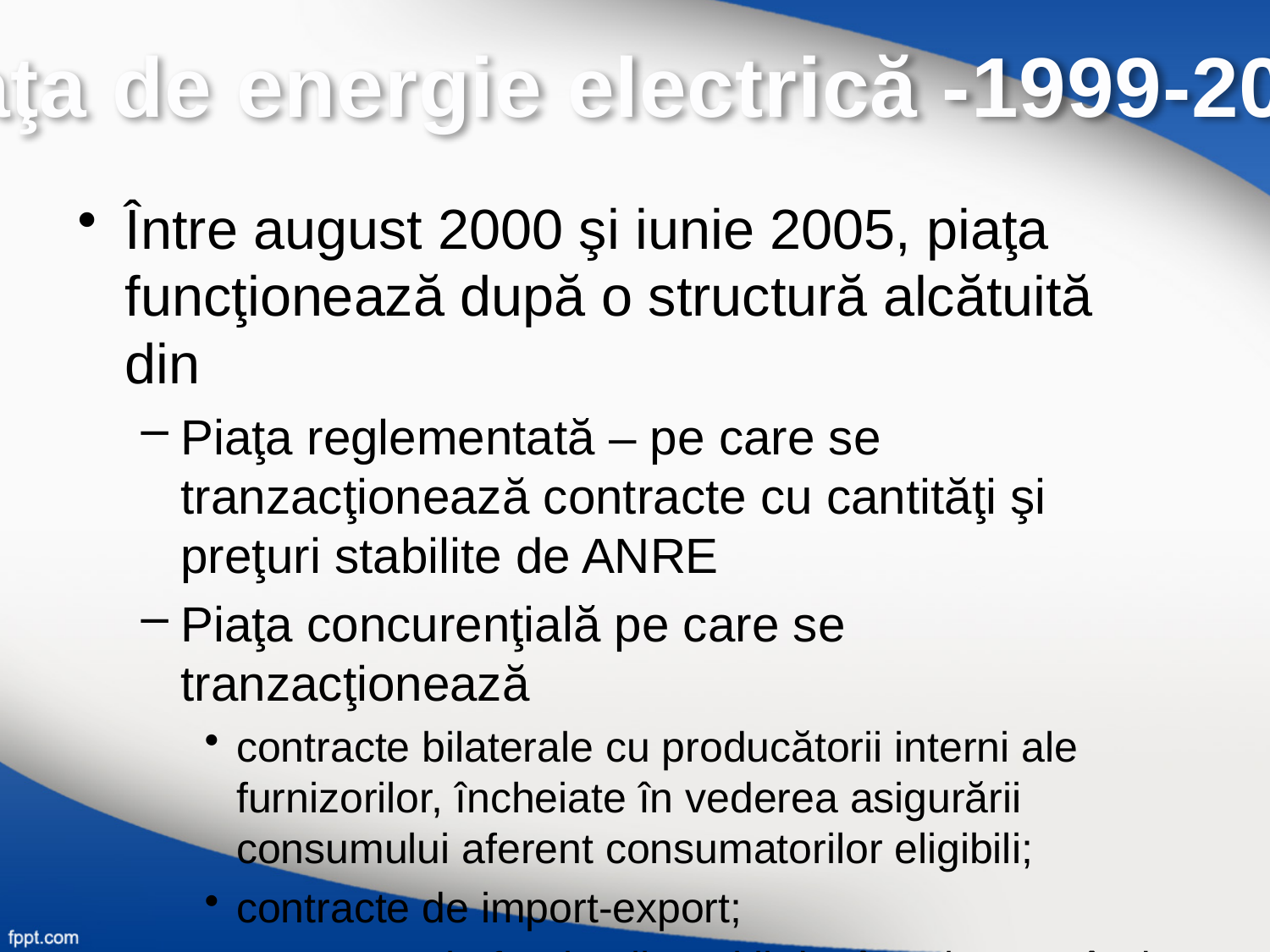

Piaţa de energie electrică -1999-2005
Între august 2000 şi iunie 2005, piaţa funcţionează după o structură alcătuită din
Piaţa reglementată – pe care se tranzacţionează contracte cu cantităţi şi preţuri stabilite de ANRE
Piaţa concurenţială pe care se tranzacţionează
contracte bilaterale cu producătorii interni ale furnizorilor, încheiate în vederea asigurării consumului aferent consumatorilor eligibili;
contracte de import-export;
contracte ale furnizorilor, alţii decât cei care vând la tarife reglementate consumatorilor captivi;
contracte negociate ale producătorilor independenţi şi autoproducătorilor, alţii decât cei deţinători de contracte de portofoliu;
tranzacţii pe piaţa spot, operată de OPCOM